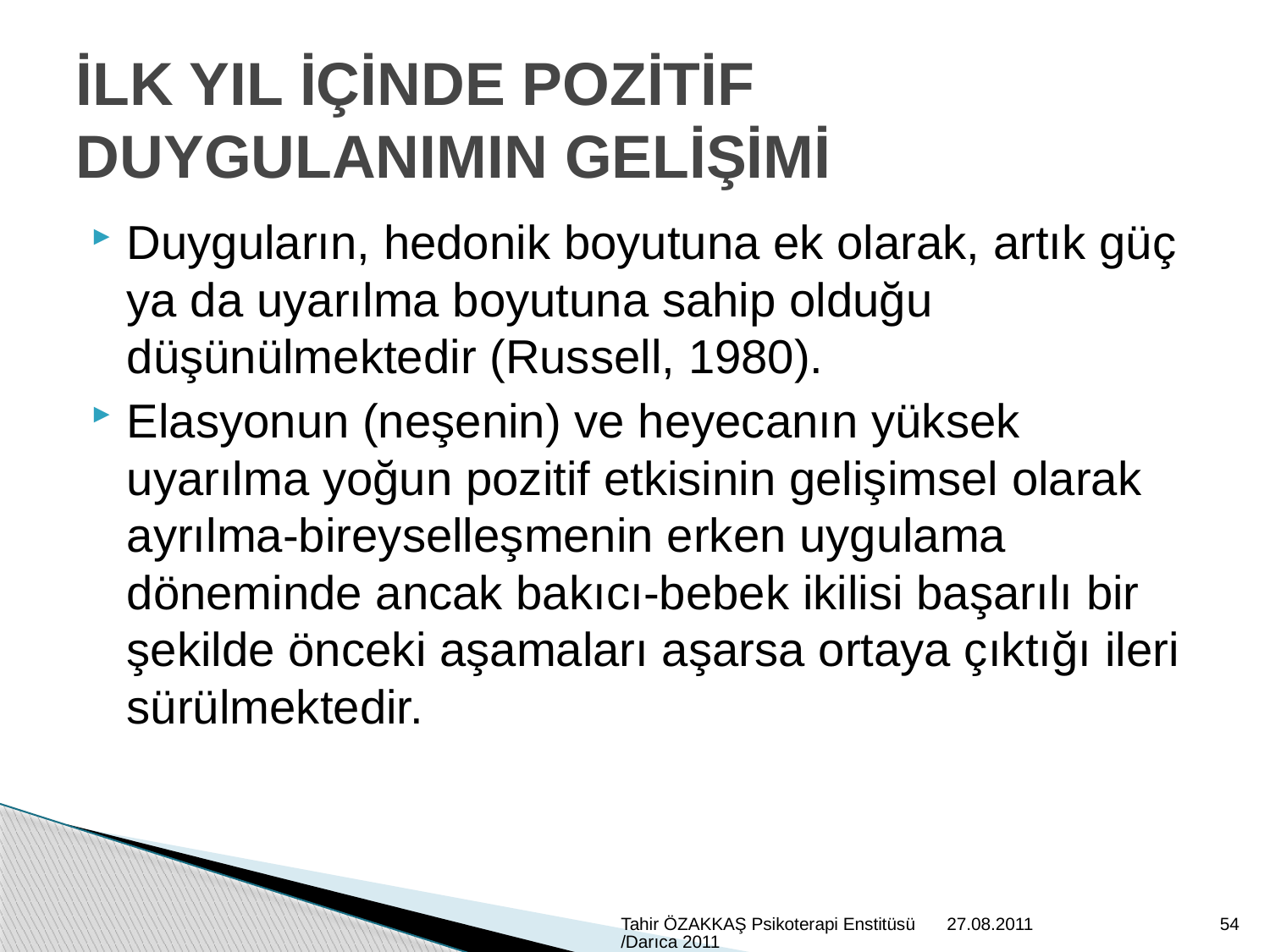

# İLK YIL İÇİNDE POZİTİF DUYGULANIMIN GELİŞİMİ
Duyguların, hedonik boyutuna ek olarak, artık güç ya da uyarılma boyutuna sahip olduğu düşünülmektedir (Russell, 1980).
Elasyonun (neşenin) ve heyecanın yüksek uyarılma yoğun pozitif etkisinin gelişimsel olarak ayrılma-bireyselleşmenin erken uygulama döneminde ancak bakıcı-bebek ikilisi başarılı bir şekilde önceki aşamaları aşarsa ortaya çıktığı ileri sürülmektedir.
Tahir ÖZAKKAŞ Psikoterapi Enstitüsü /Darıca 2011
27.08.2011
54